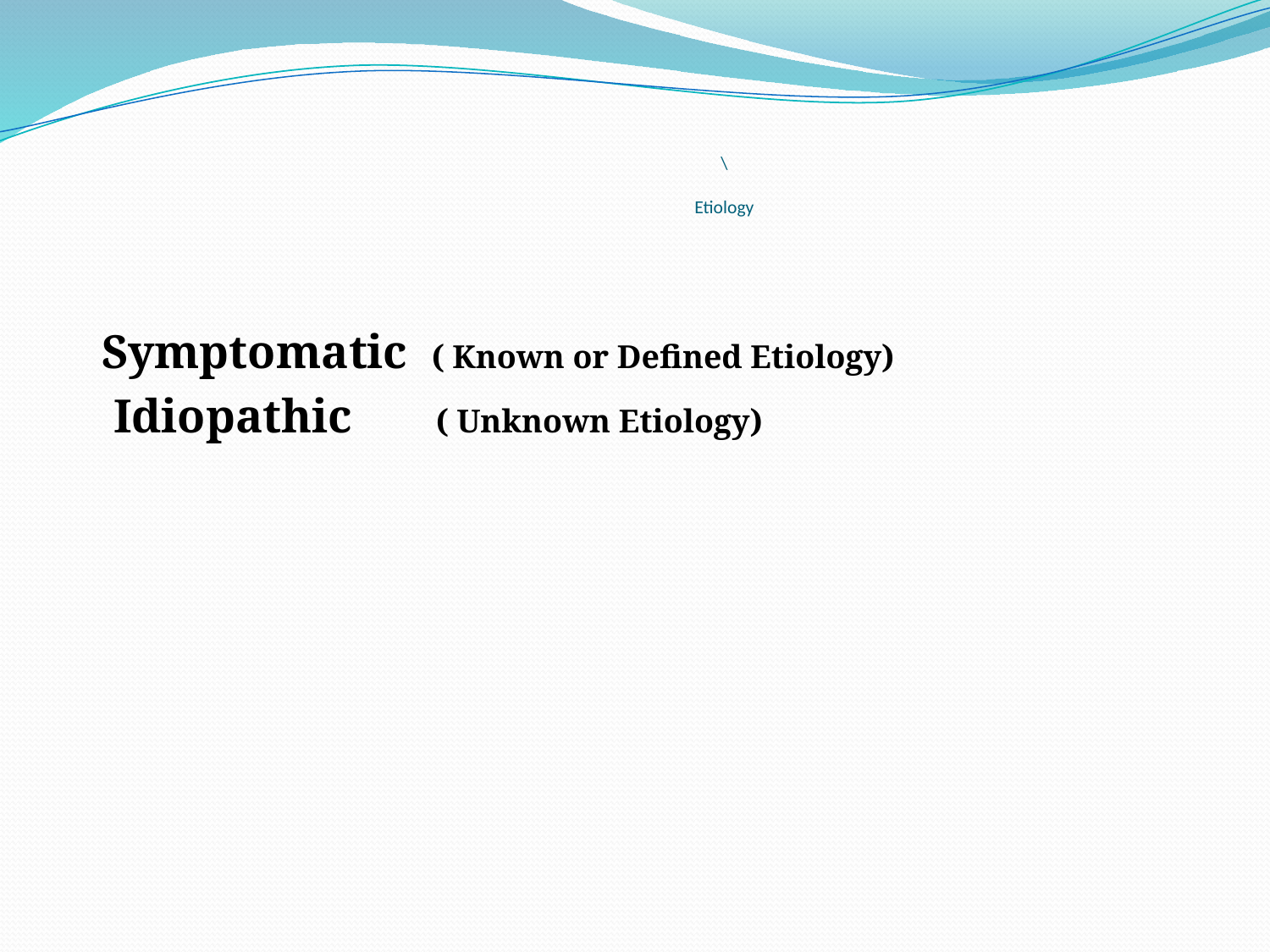

# \ Etiology

Symptomatic  ( Known or Defined Etiology)
 Idiopathic       ( Unknown Etiology)